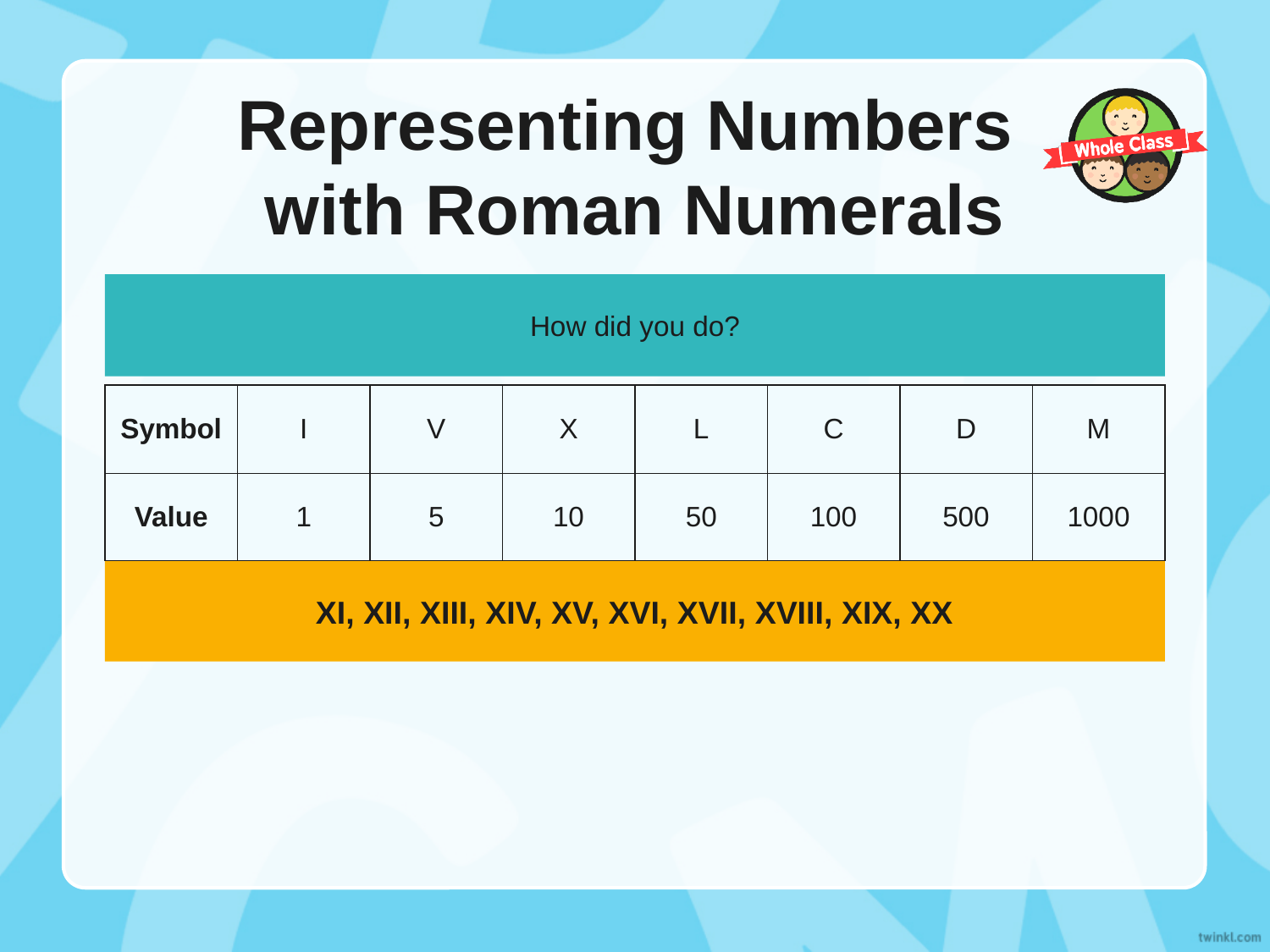

Representing Numbers
with Roman Numerals
How did you do?
| Symbol | I | V | X | L | C | D | M |
| --- | --- | --- | --- | --- | --- | --- | --- |
| Value | 1 | 5 | 10 | 50 | 100 | 500 | 1000 |
XI, XII, XIII, XIV, XV, XVI, XVII, XVIII, XIX, XX